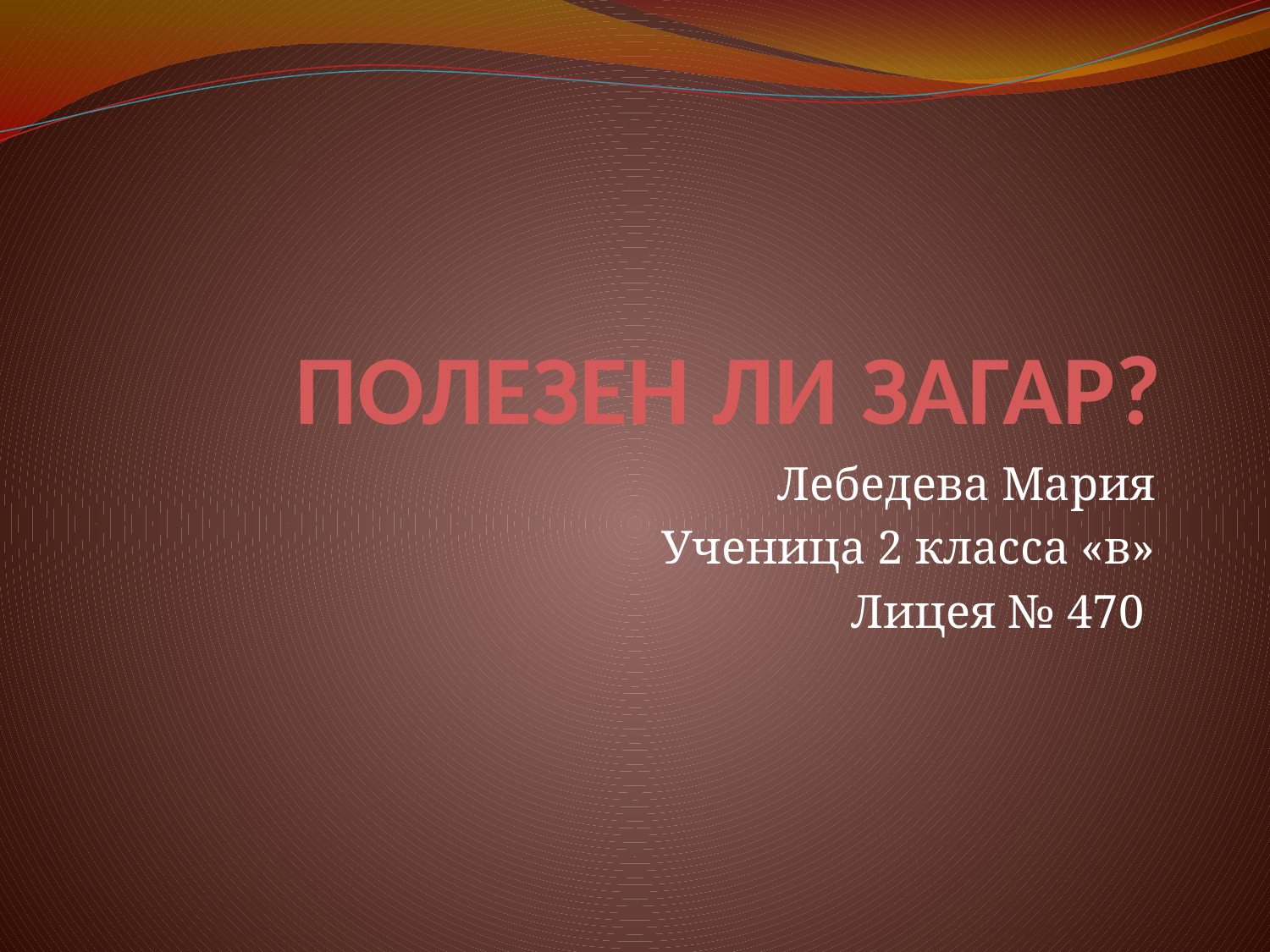

# ПОЛЕЗЕН ЛИ ЗАГАР?
Лебедева Мария
Ученица 2 класса «в»
Лицея № 470